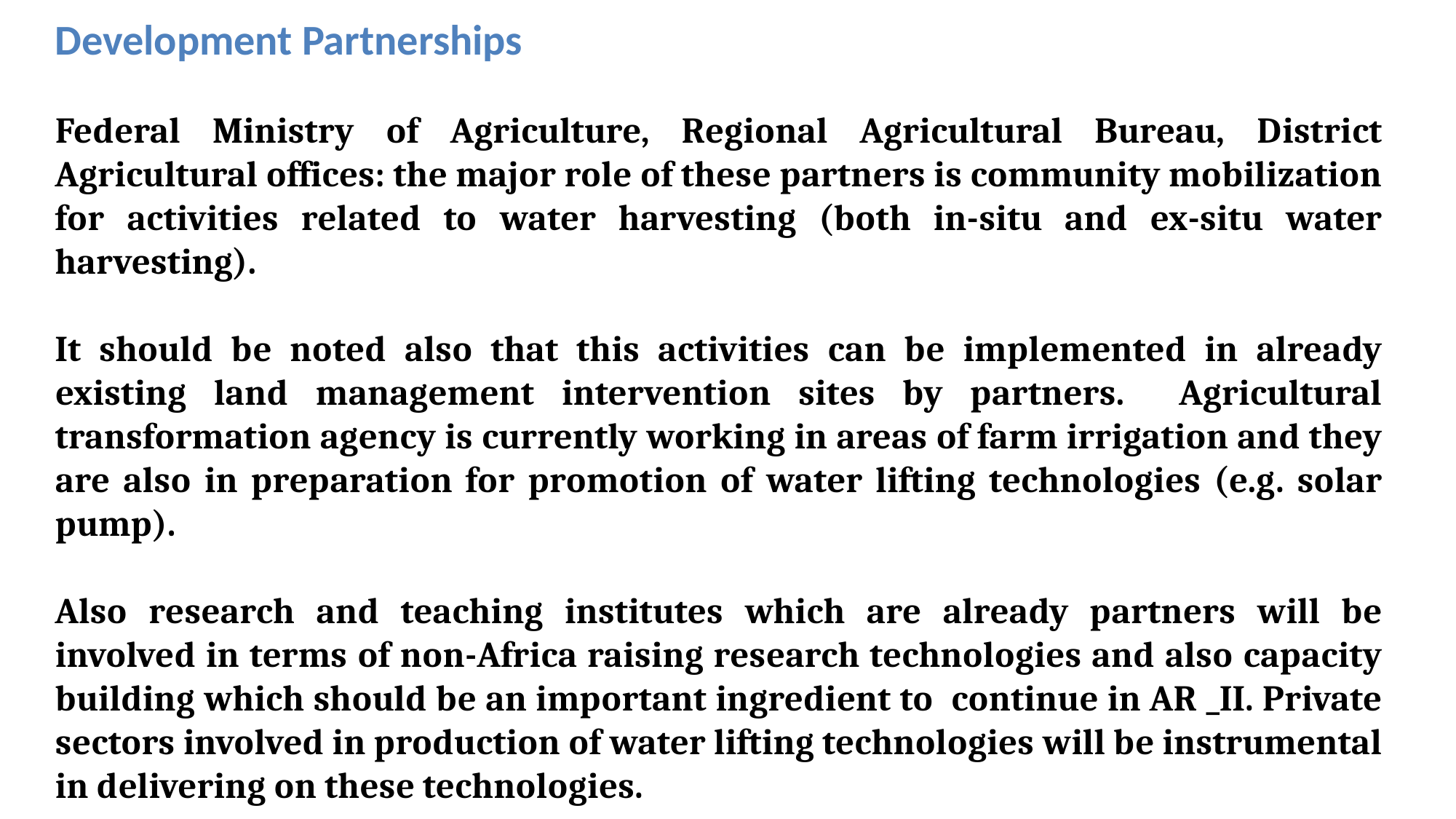

Development Partnerships

Federal Ministry of Agriculture, Regional Agricultural Bureau, District Agricultural offices: the major role of these partners is community mobilization for activities related to water harvesting (both in-situ and ex-situ water harvesting).

It should be noted also that this activities can be implemented in already existing land management intervention sites by partners.  Agricultural transformation agency is currently working in areas of farm irrigation and they are also in preparation for promotion of water lifting technologies (e.g. solar pump).

Also research and teaching institutes which are already partners will be involved in terms of non-Africa raising research technologies and also capacity building which should be an important ingredient to  continue in AR _II. Private sectors involved in production of water lifting technologies will be instrumental in delivering on these technologies.